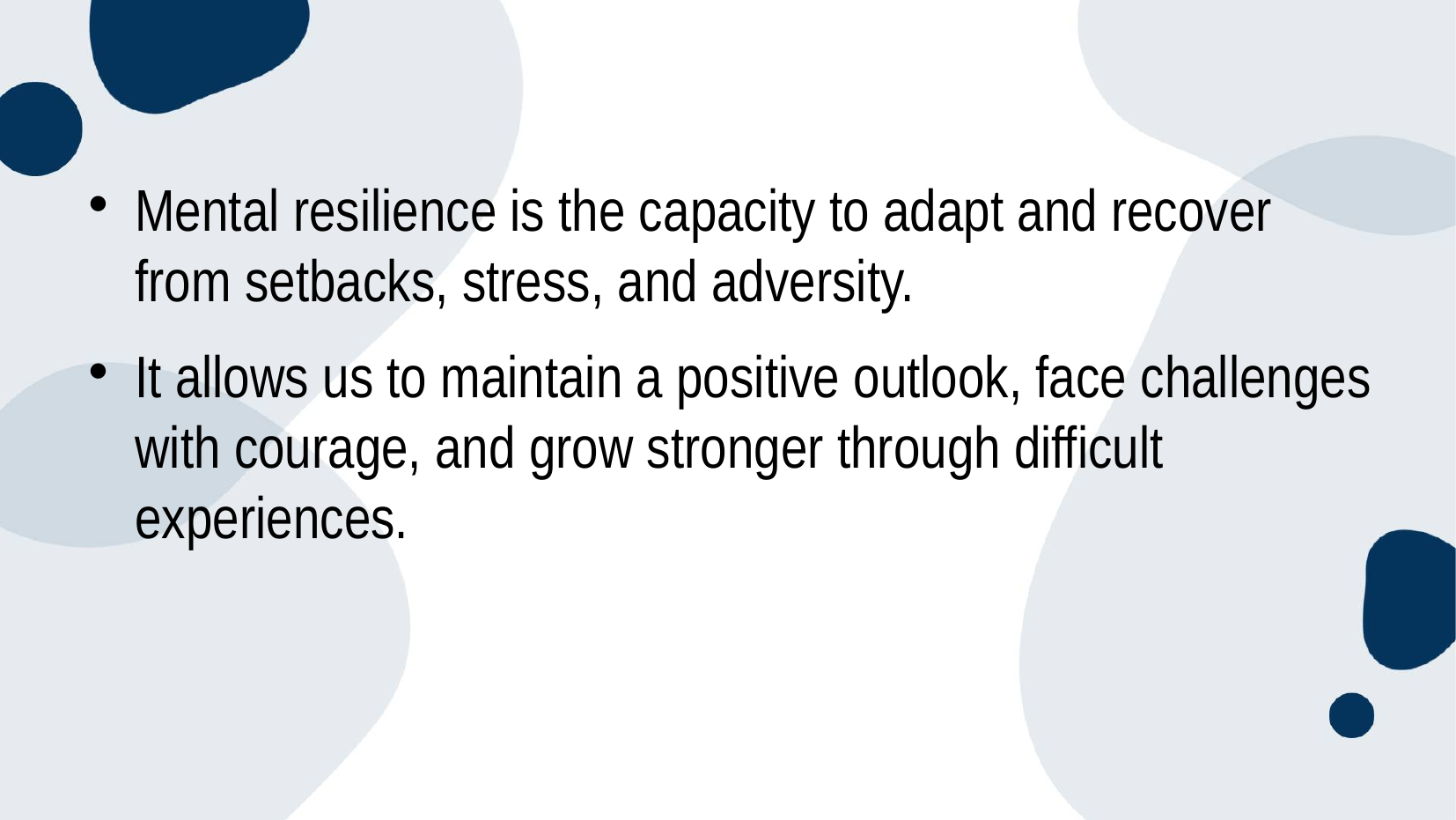

#
Mental resilience is the capacity to adapt and recover from setbacks, stress, and adversity.
It allows us to maintain a positive outlook, face challenges with courage, and grow stronger through difficult experiences.